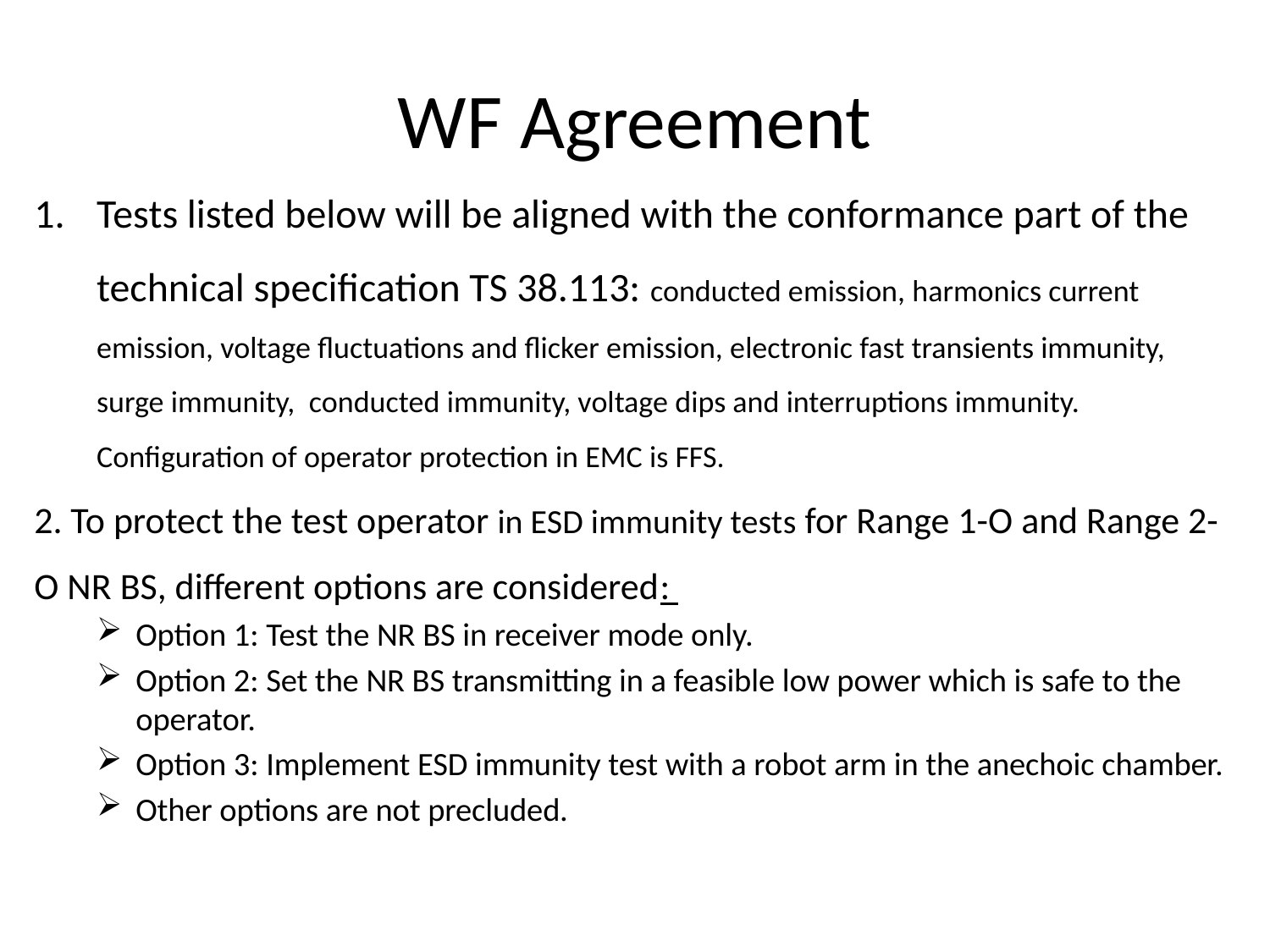

# WF Agreement
Tests listed below will be aligned with the conformance part of the technical specification TS 38.113: conducted emission, harmonics current emission, voltage fluctuations and flicker emission, electronic fast transients immunity, surge immunity,  conducted immunity, voltage dips and interruptions immunity.
Configuration of operator protection in EMC is FFS.
2. To protect the test operator in ESD immunity tests for Range 1-O and Range 2-O NR BS, different options are considered:
Option 1: Test the NR BS in receiver mode only.
Option 2: Set the NR BS transmitting in a feasible low power which is safe to the operator.
Option 3: Implement ESD immunity test with a robot arm in the anechoic chamber.
Other options are not precluded.